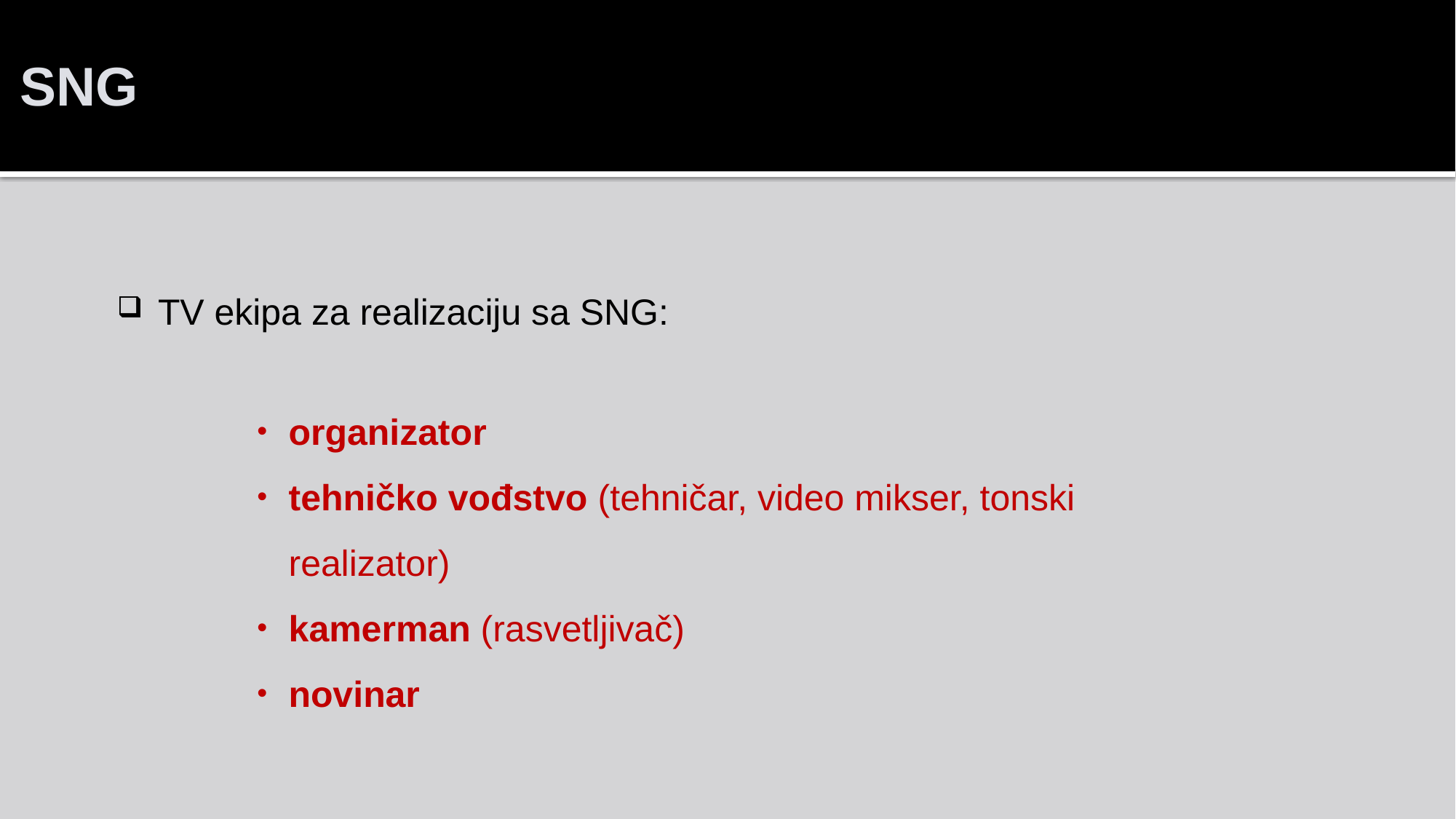

# SNG

TV ekipa za realizaciju sa SNG:

organizator
tehničko vođstvo (tehničar, video mikser, tonski realizator)
kamerman (rasvetljivač)
novinar